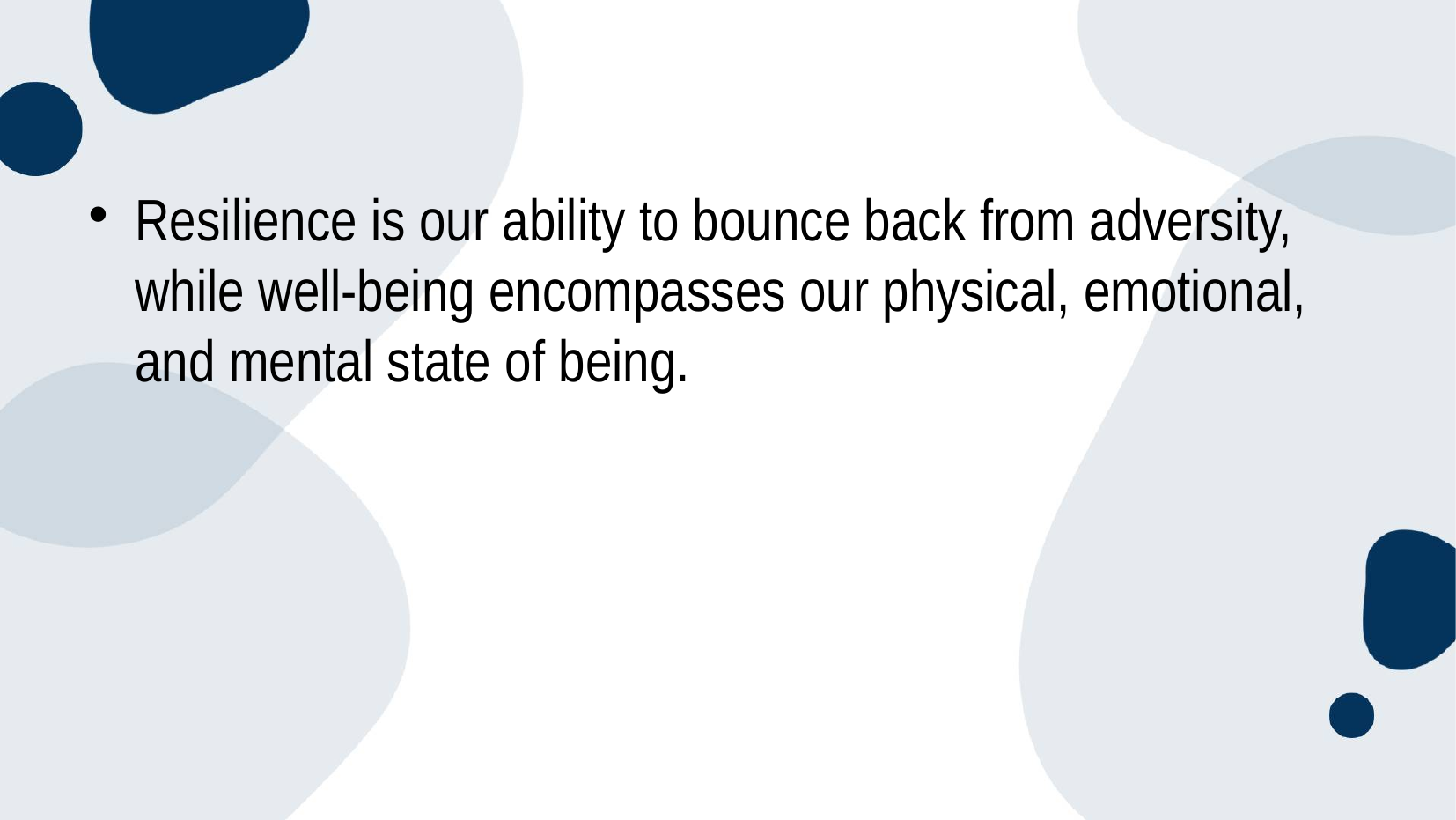

#
Resilience is our ability to bounce back from adversity, while well-being encompasses our physical, emotional, and mental state of being.